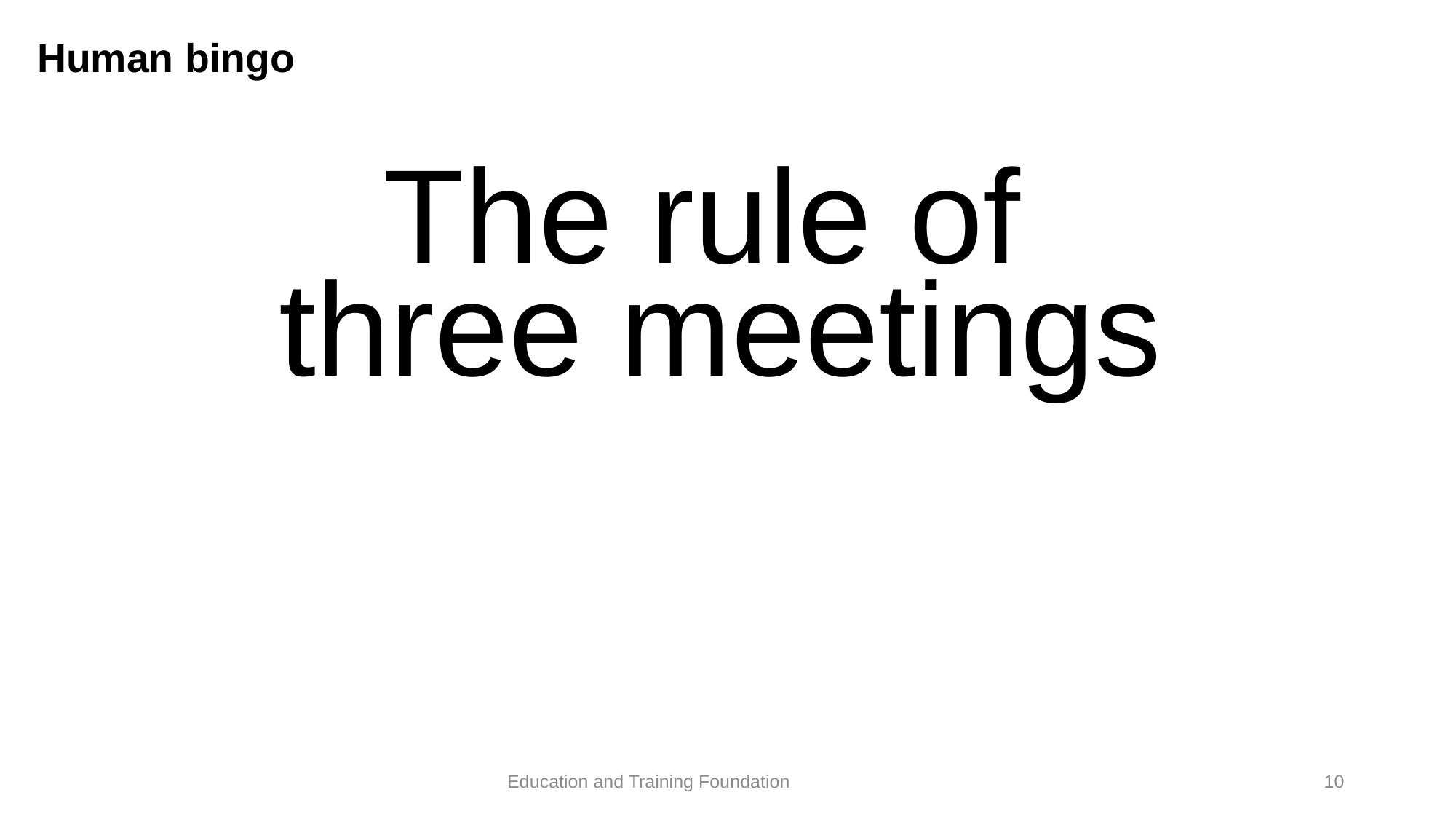

# Human bingo

The rule of

three meetings

10
Education and Training Foundation